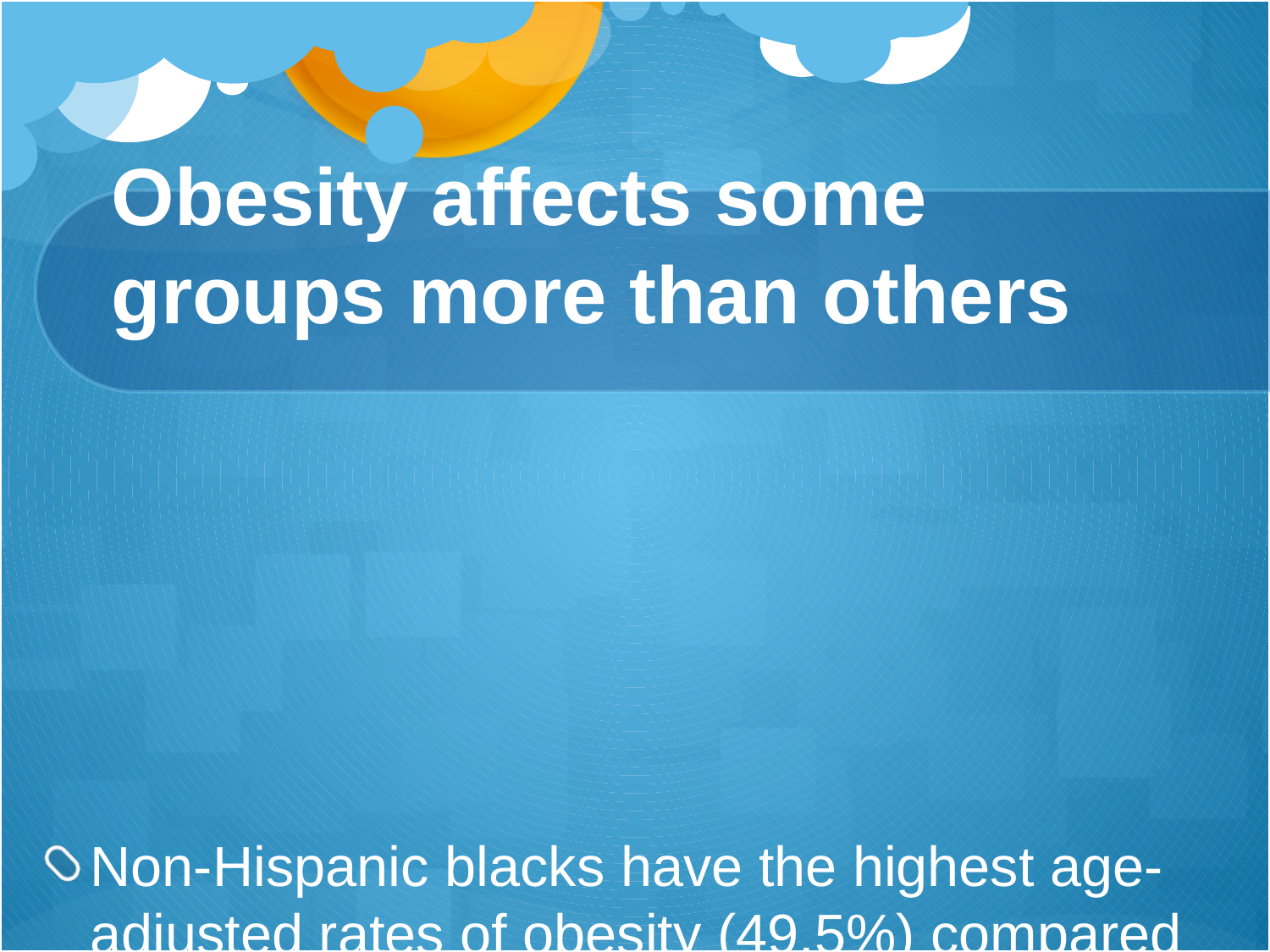

Non-Hispanic blacks have the highest age-adjusted rates of obesity (49.5%) compared with Mexican Americans (40.4%), all Hispanics (39.1%) and non-Hispanic whites .

# Obesity affects some groups more than others